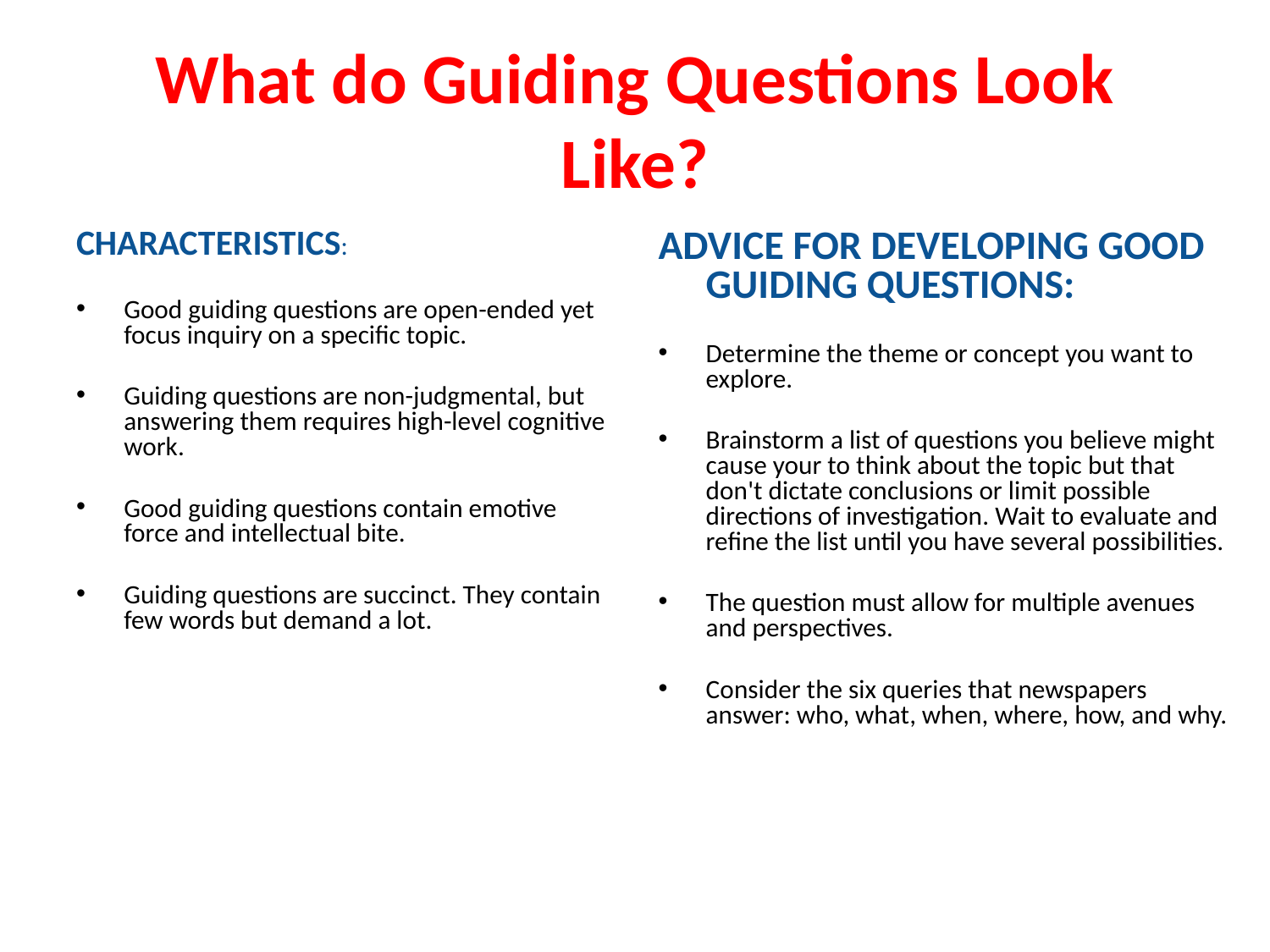

# What do Guiding Questions Look Like?
CHARACTERISTICS:

Good guiding questions are open-ended yet focus inquiry on a specific topic.

Guiding questions are non-judgmental, but answering them requires high-level cognitive work.

Good guiding questions contain emotive force and intellectual bite.

Guiding questions are succinct. They contain few words but demand a lot.
ADVICE FOR DEVELOPING GOOD GUIDING QUESTIONS:

Determine the theme or concept you want to explore.

Brainstorm a list of questions you believe might cause your to think about the topic but that don't dictate conclusions or limit possible directions of investigation. Wait to evaluate and refine the list until you have several possibilities.

The question must allow for multiple avenues and perspectives.

Consider the six queries that newspapers answer: who, what, when, where, how, and why.